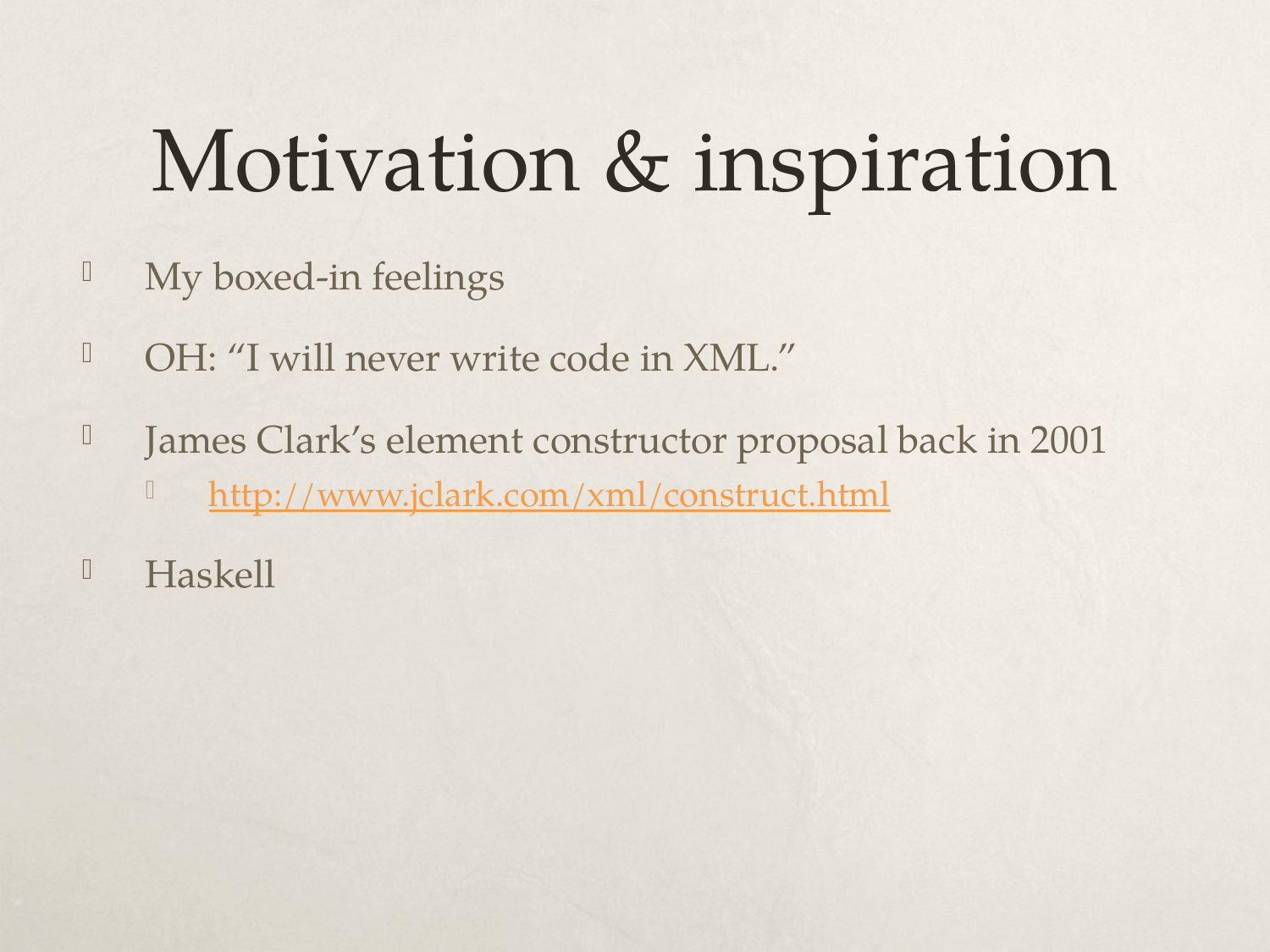

# Motivation & inspiration
My boxed-in feelings
OH: “I will never write code in XML.”
James Clark’s element constructor proposal back in 2001
http://www.jclark.com/xml/construct.html
Haskell